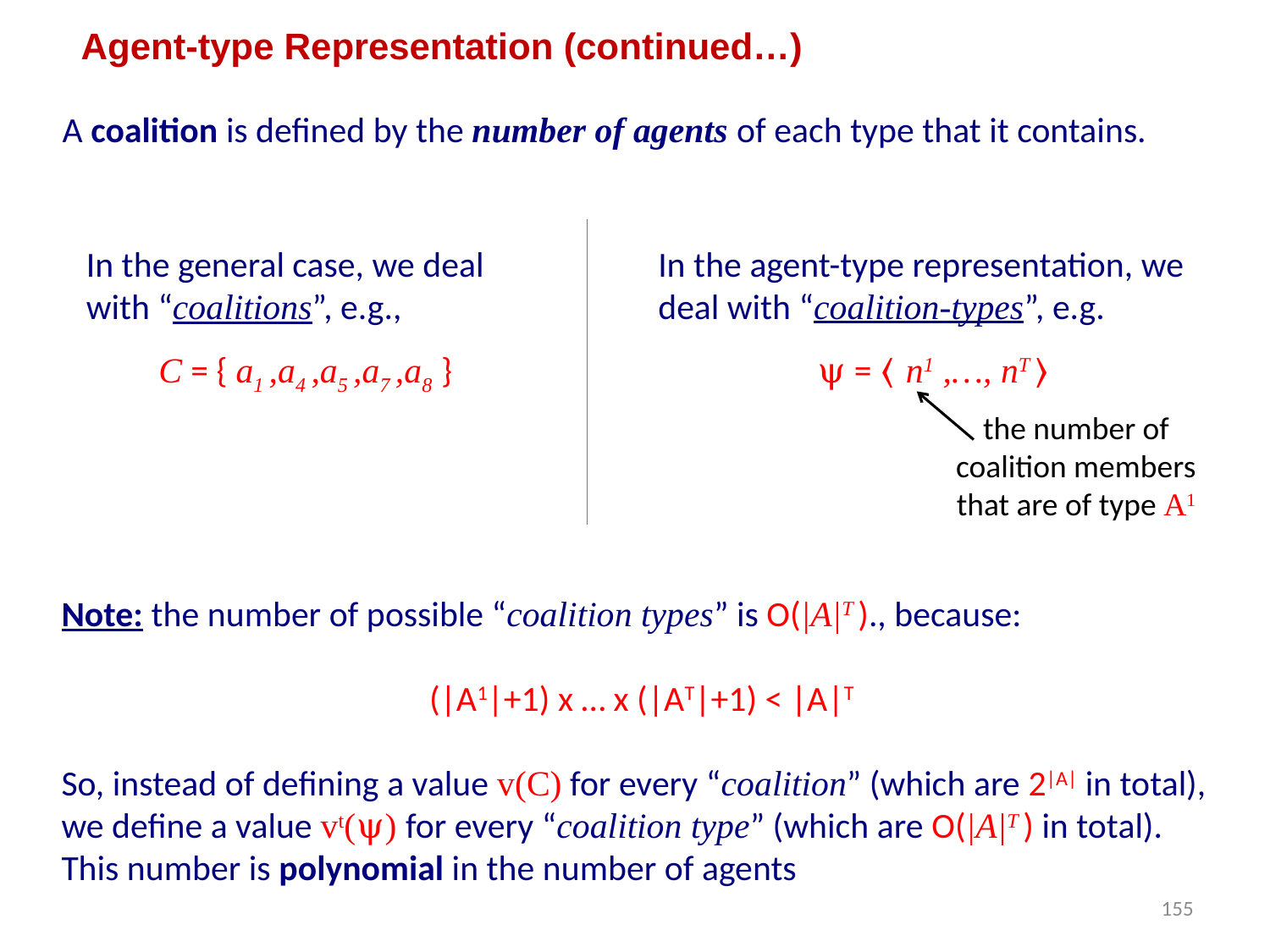

Agent-type Representation (continued…)
A coalition is defined by the number of agents of each type that it contains.
In the agent-type representation, we deal with “coalition-types”, e.g.

ψ = 〈 n1 ,…, nT 〉
In the general case, we deal with “coalitions”, e.g.,

C = { a1 ,a4 ,a5 ,a7 ,a8 }
the number of coalition members that are of type A1
Note: the number of possible “coalition types” is O(|A|T )., because:

(|A1|+1) x … x (|AT|+1) < |A|T

So, instead of defining a value v(C) for every “coalition” (which are 2|A| in total), we define a value vt(ψ) for every “coalition type” (which are O(|A|T ) in total). This number is polynomial in the number of agents
155